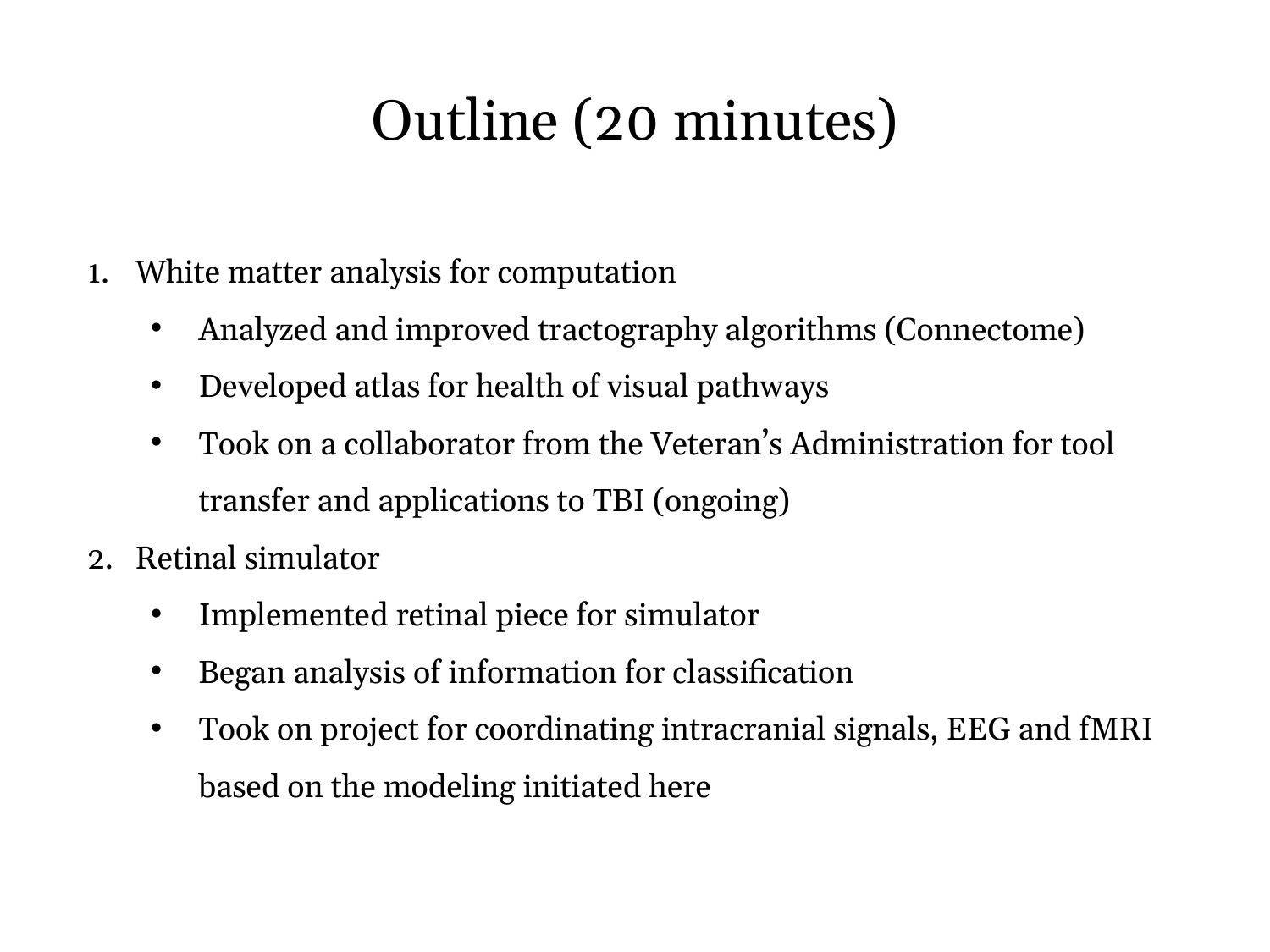

# Outline (20 minutes)
White matter analysis for computation
Analyzed and improved tractography algorithms (Connectome)
Developed atlas for health of visual pathways
Took on a collaborator from the Veteran’s Administration for tool transfer and applications to TBI (ongoing)
Retinal simulator
Implemented retinal piece for simulator
Began analysis of information for classification
Took on project for coordinating intracranial signals, EEG and fMRI based on the modeling initiated here